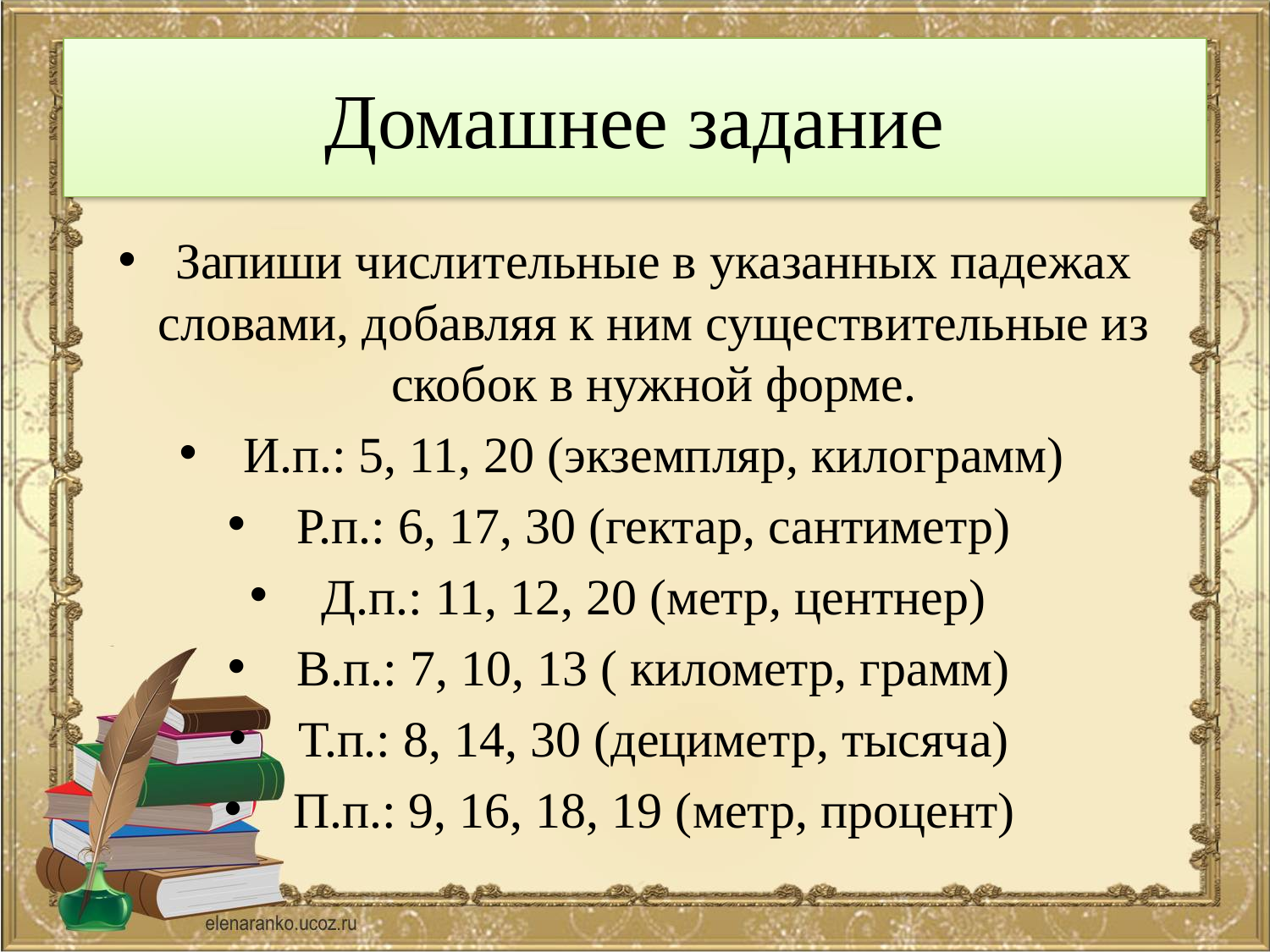

# Домашнее задание
Запиши числительные в указанных падежах словами, добавляя к ним существительные из скобок в нужной форме.
И.п.: 5, 11, 20 (экземпляр, килограмм)
Р.п.: 6, 17, 30 (гектар, сантиметр)
Д.п.: 11, 12, 20 (метр, центнер)
В.п.: 7, 10, 13 ( километр, грамм)
Т.п.: 8, 14, 30 (дециметр, тысяча)
П.п.: 9, 16, 18, 19 (метр, процент)